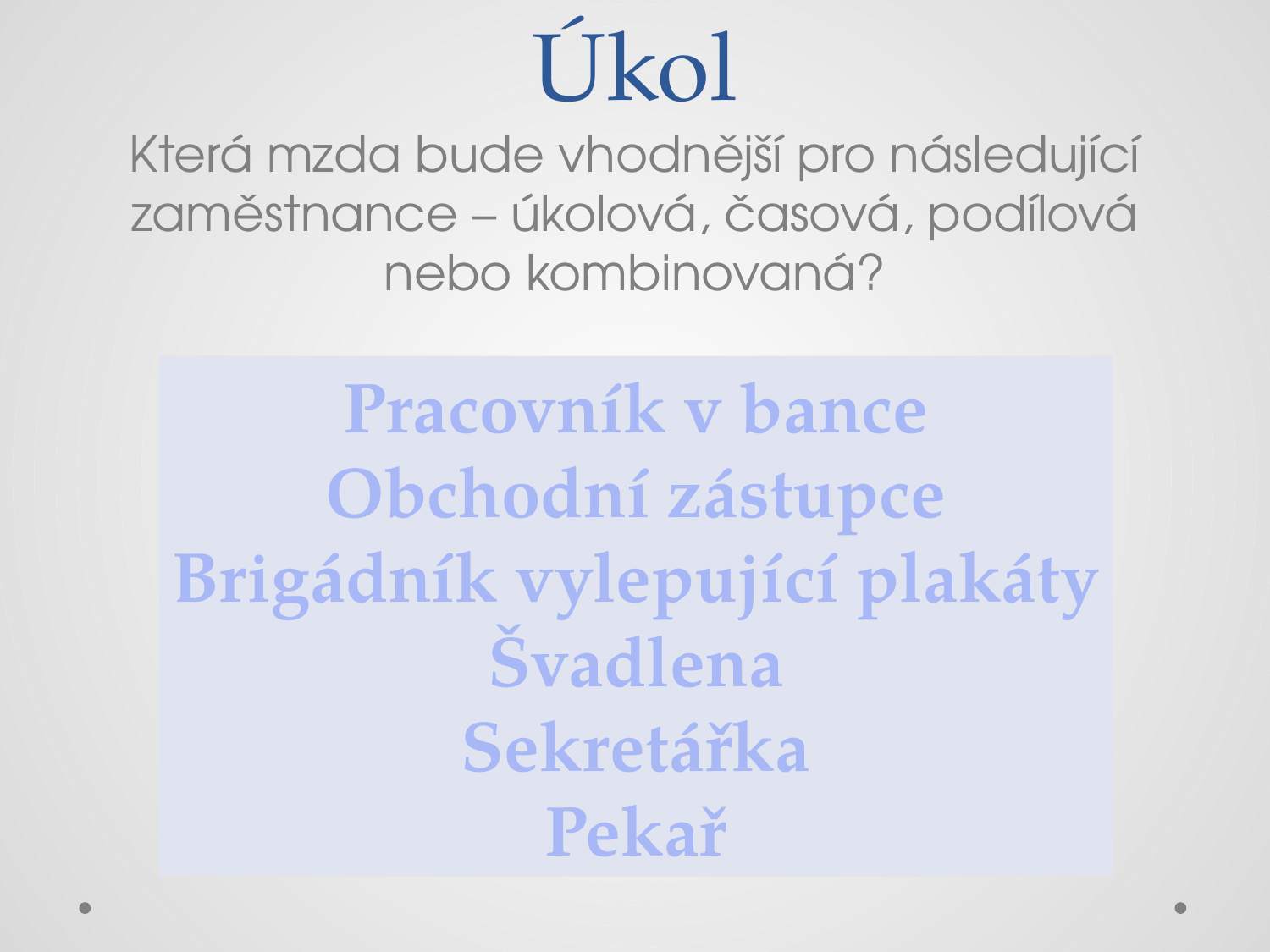

# Úkol
Která mzda bude vhodnější pro následující zaměstnance – úkolová, časová, podílová nebo kombinovaná?

Pracovník v bance
Obchodní zástupce
Brigádník vylepující plakáty
Švadlena
Sekretářka
Pekař